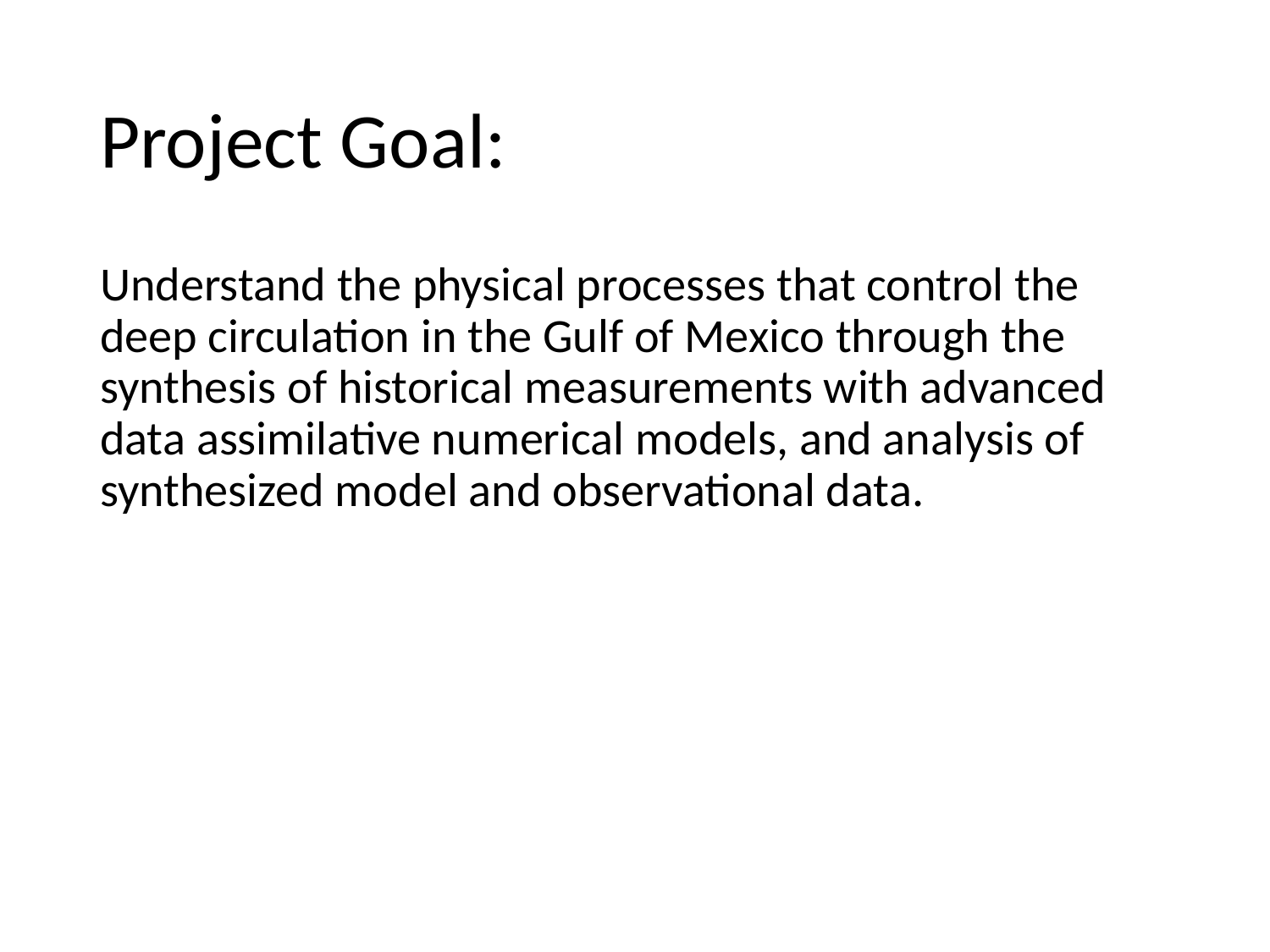

# Project Goal:
Understand the physical processes that control the deep circulation in the Gulf of Mexico through the synthesis of historical measurements with advanced data assimilative numerical models, and analysis of synthesized model and observational data.